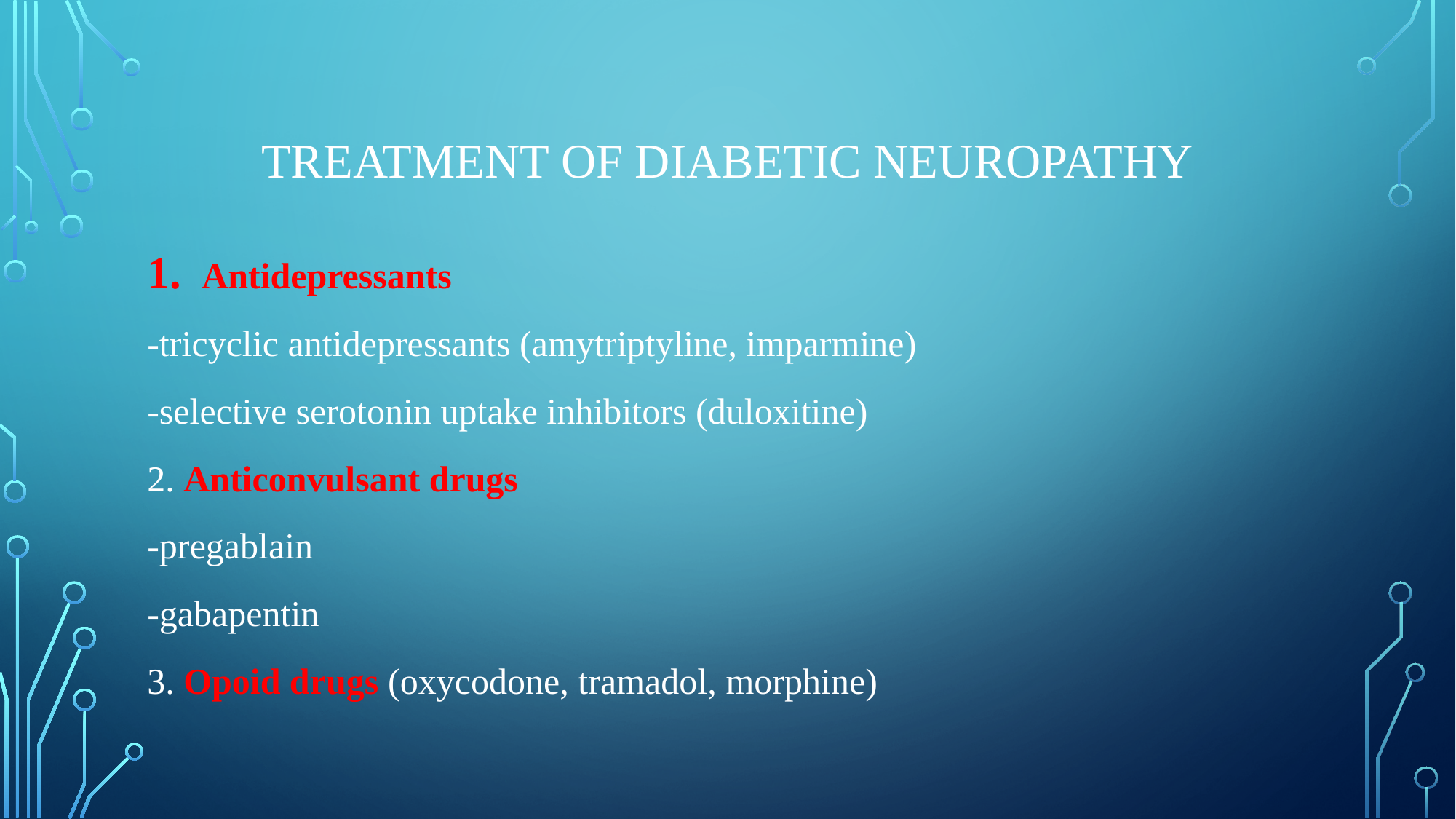

# Treatment of DIABETIC NEUROPATHY
Antidepressants
-tricyclic antidepressants (amytriptyline, imparmine)
-selective serotonin uptake inhibitors (duloxitine)
2. Anticonvulsant drugs
-pregablain
-gabapentin
3. Opoid drugs (oxycodone, tramadol, morphine)